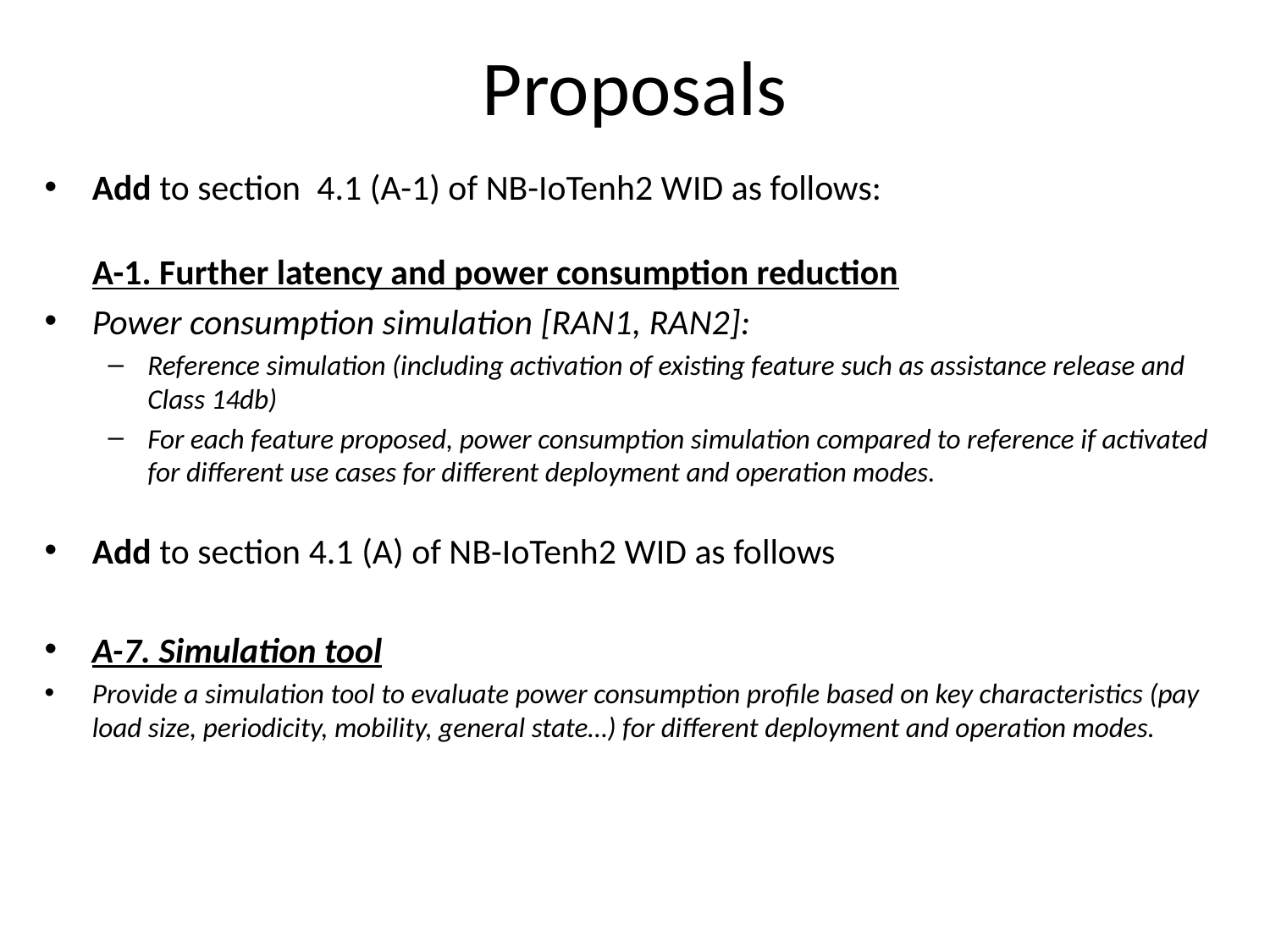

# Proposals
Add to section  4.1 (A-1) of NB-IoTenh2 WID as follows:
A-1. Further latency and power consumption reduction
Power consumption simulation [RAN1, RAN2]:
Reference simulation (including activation of existing feature such as assistance release and Class 14db)
For each feature proposed, power consumption simulation compared to reference if activated for different use cases for different deployment and operation modes.
Add to section 4.1 (A) of NB-IoTenh2 WID as follows

A-7. Simulation tool
Provide a simulation tool to evaluate power consumption profile based on key characteristics (pay load size, periodicity, mobility, general state…) for different deployment and operation modes.